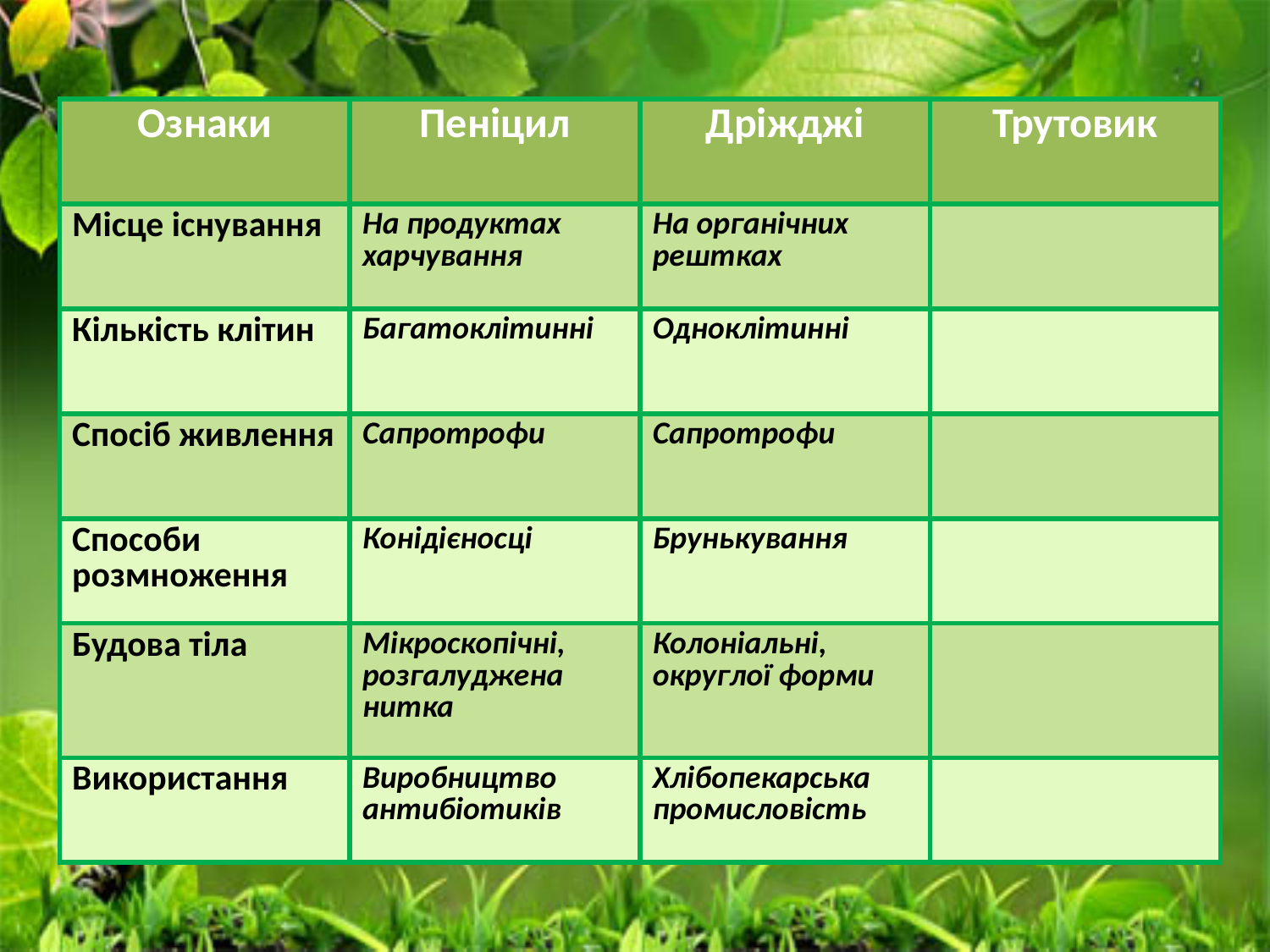

| Ознаки | Пеніцил | Дріжджі | Трутовик |
| --- | --- | --- | --- |
| Місце існування | На продуктах харчування | На органічних рештках |  |
| Кількість клітин | Багатоклітинні | Одноклітинні |  |
| Спосіб живлення | Сапротрофи | Сапротрофи |  |
| Способи розмноження | Конідієносці | Брунькування |  |
| Будова тіла | Мікроскопічні, розгалуджена нитка | Колоніальні, округлої форми |  |
| Використання | Виробництво антибіотиків | Хлібопекарська промисловість |  |